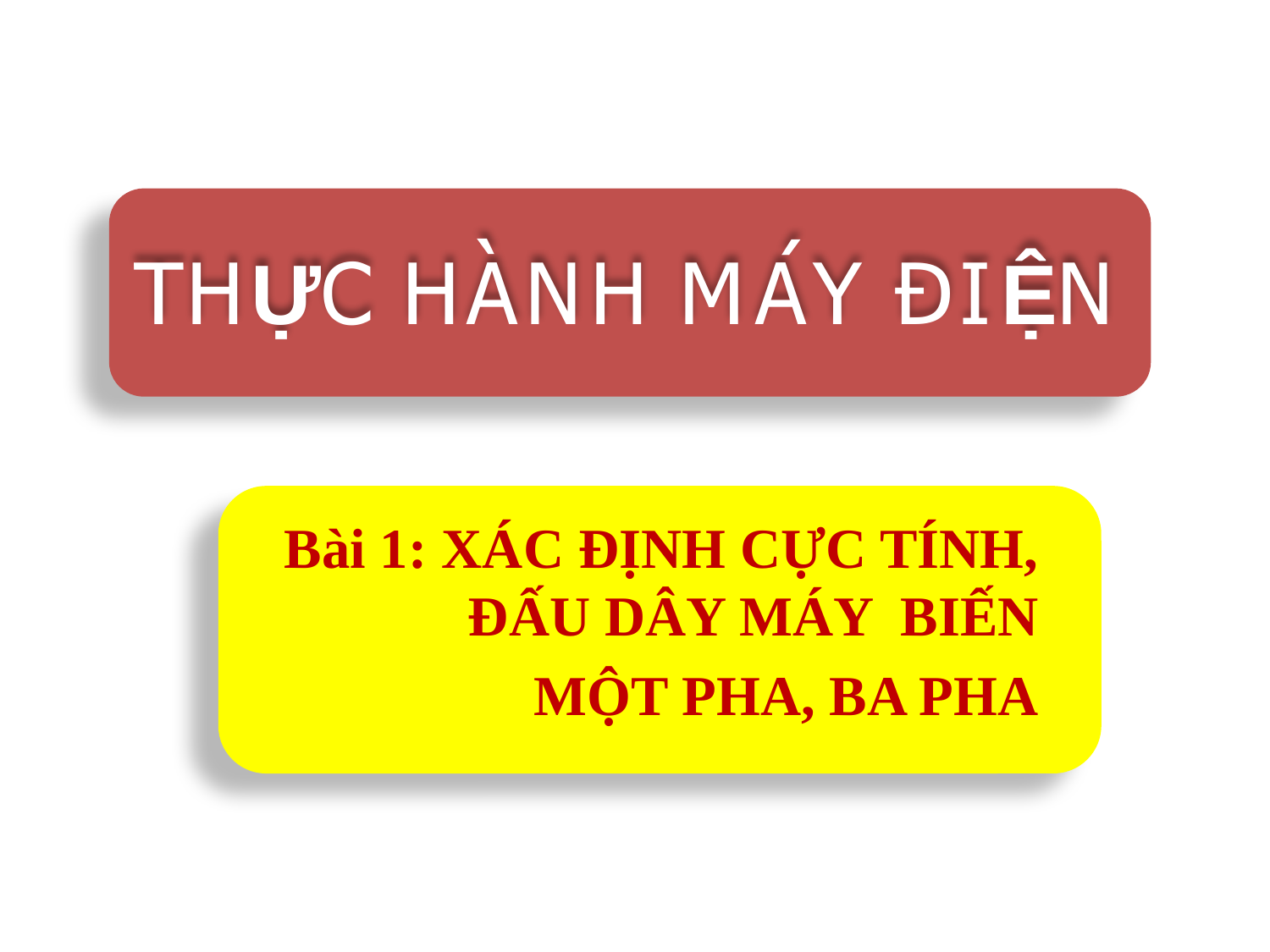

# THỰC HÀNH MÁY ĐIỆN

       Bài 1: XÁC ĐỊNH CỰC TÍNH, ĐẤU DÂY MÁY  BIẾN
 MỘT PHA, BA PHA